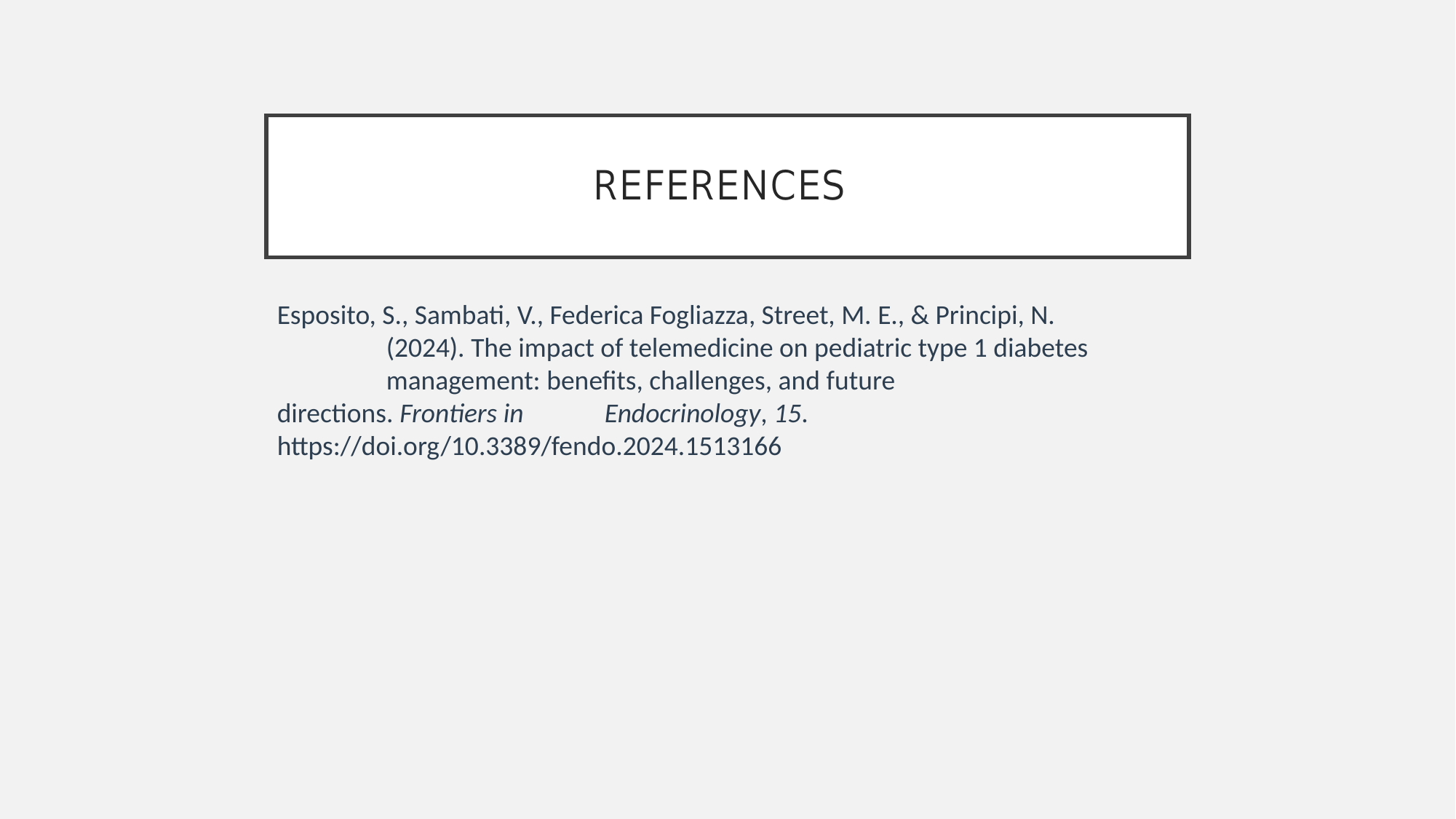

# References
Esposito, S., Sambati, V., Federica Fogliazza, Street, M. E., & Principi, N. 	(2024). The impact of telemedicine on pediatric type 1 diabetes 	management: benefits, challenges, and future directions. Frontiers in 	Endocrinology, 15. https://doi.org/10.3389/fendo.2024.1513166